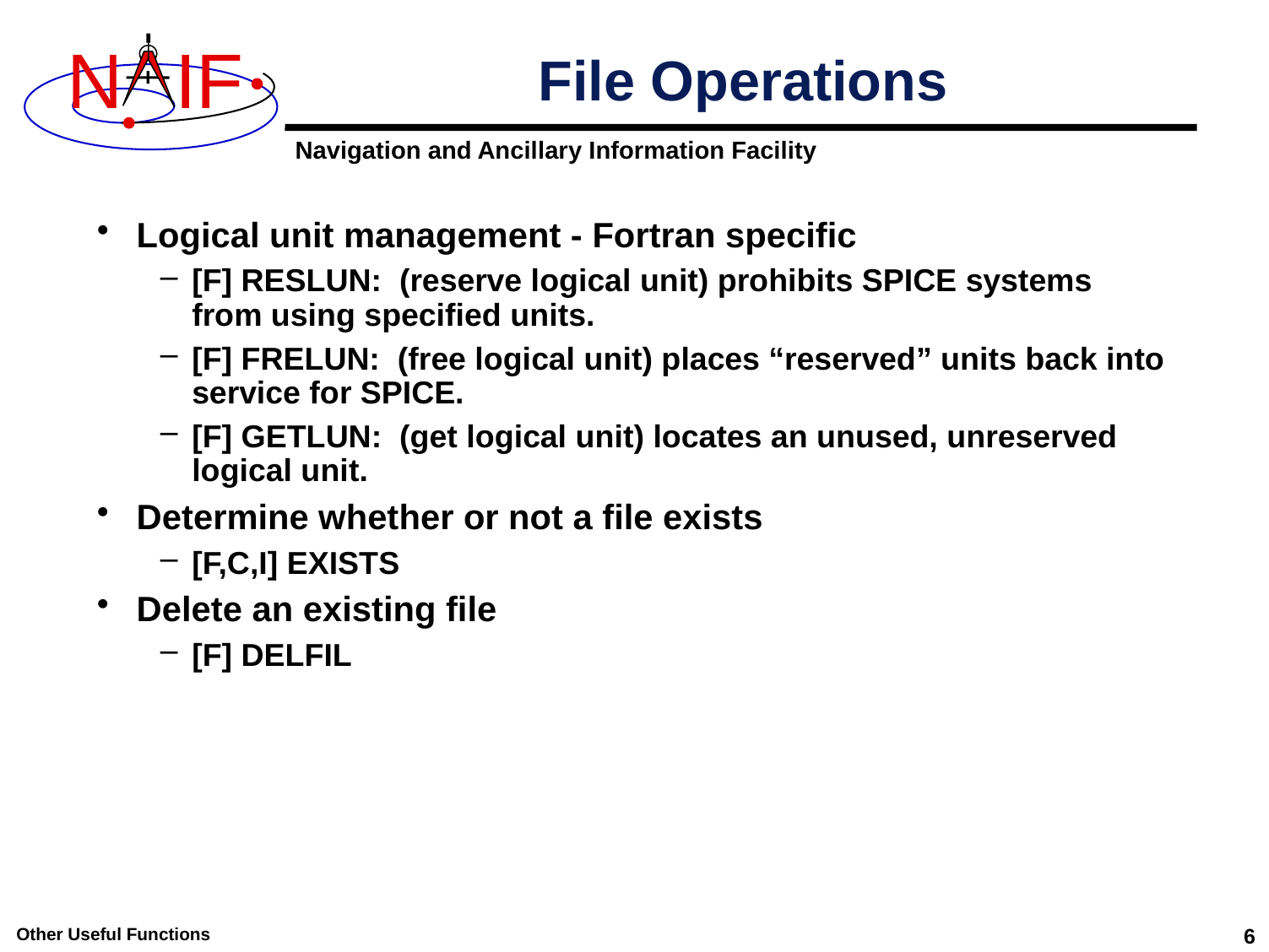

# File Operations
Logical unit management - Fortran specific
[F] RESLUN:  (reserve logical unit) prohibits SPICE systems from using specified units.
[F] FRELUN:  (free logical unit) places “reserved” units back into service for SPICE.
[F] GETLUN:  (get logical unit) locates an unused, unreserved logical unit.
Determine whether or not a file exists
[F,C,I] EXISTS
Delete an existing file
[F] DELFIL
Other Useful Functions
6